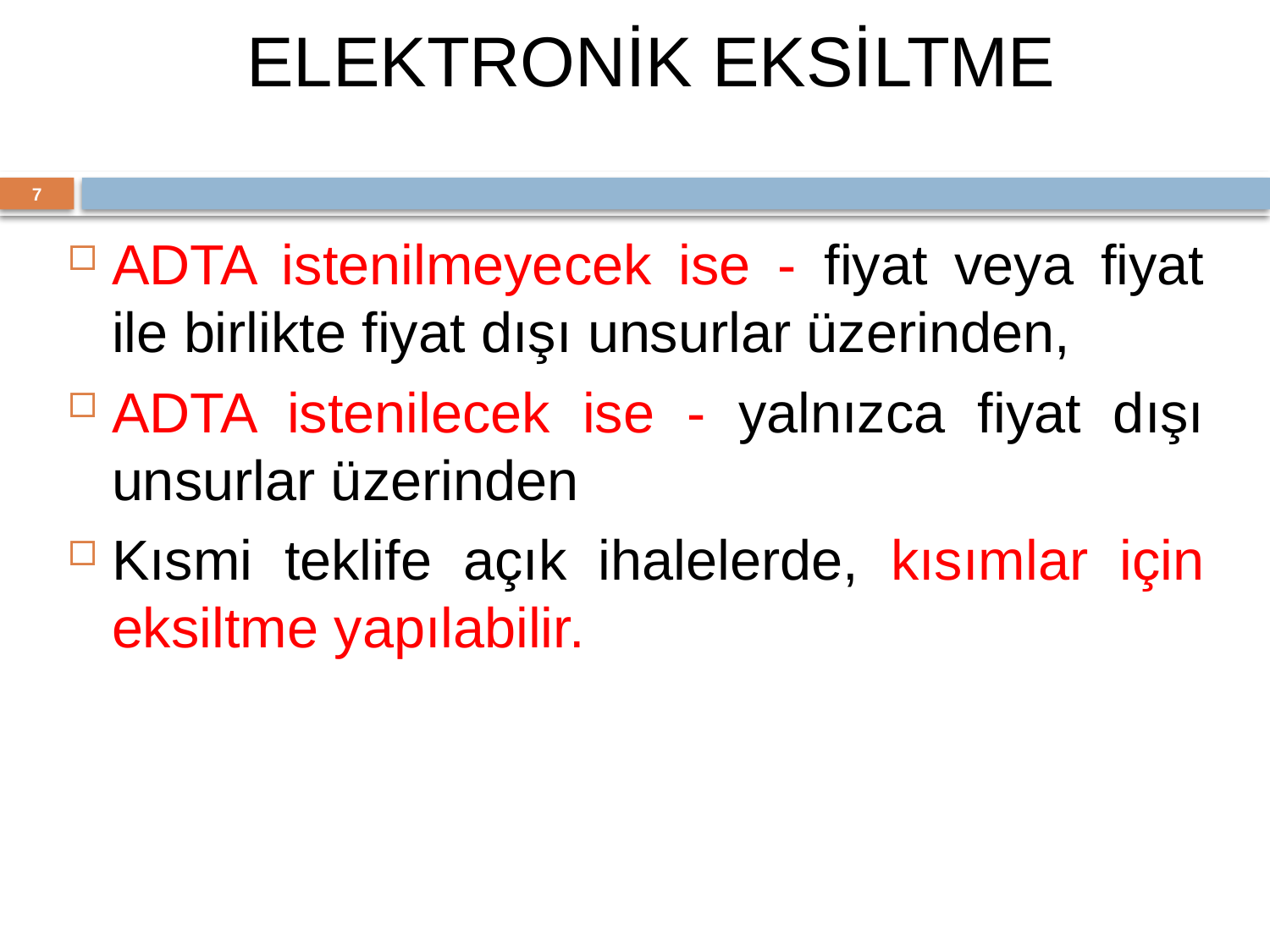

# ELEKTRONİK EKSİLTME
7
ADTA istenilmeyecek ise - fiyat veya fiyat ile birlikte fiyat dışı unsurlar üzerinden,
ADTA istenilecek ise - yalnızca fiyat dışı unsurlar üzerinden
Kısmi teklife açık ihalelerde, kısımlar için eksiltme yapılabilir.